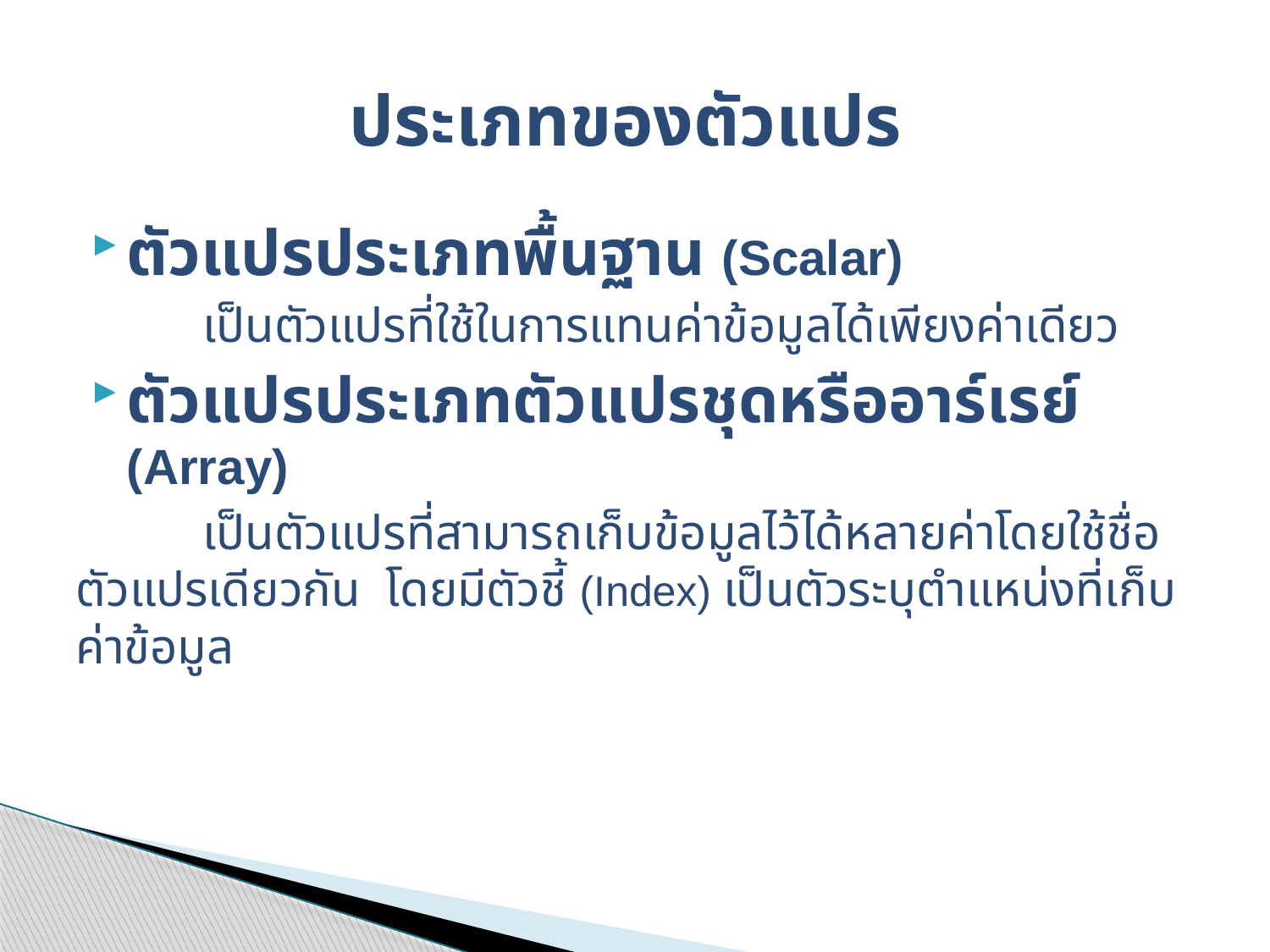

# ประเภทของตัวแปร
ตัวแปรประเภทพื้นฐาน (Scalar)
	เป็นตัวแปรที่ใช้ในการแทนค่าข้อมูลได้เพียงค่าเดียว
ตัวแปรประเภทตัวแปรชุดหรืออาร์เรย์ (Array)
	เป็นตัวแปรที่สามารถเก็บข้อมูลไว้ได้หลายค่าโดยใช้ชื่อตัวแปรเดียวกัน  โดยมีตัวชี้ (Index) เป็นตัวระบุตำแหน่งที่เก็บค่าข้อมูล